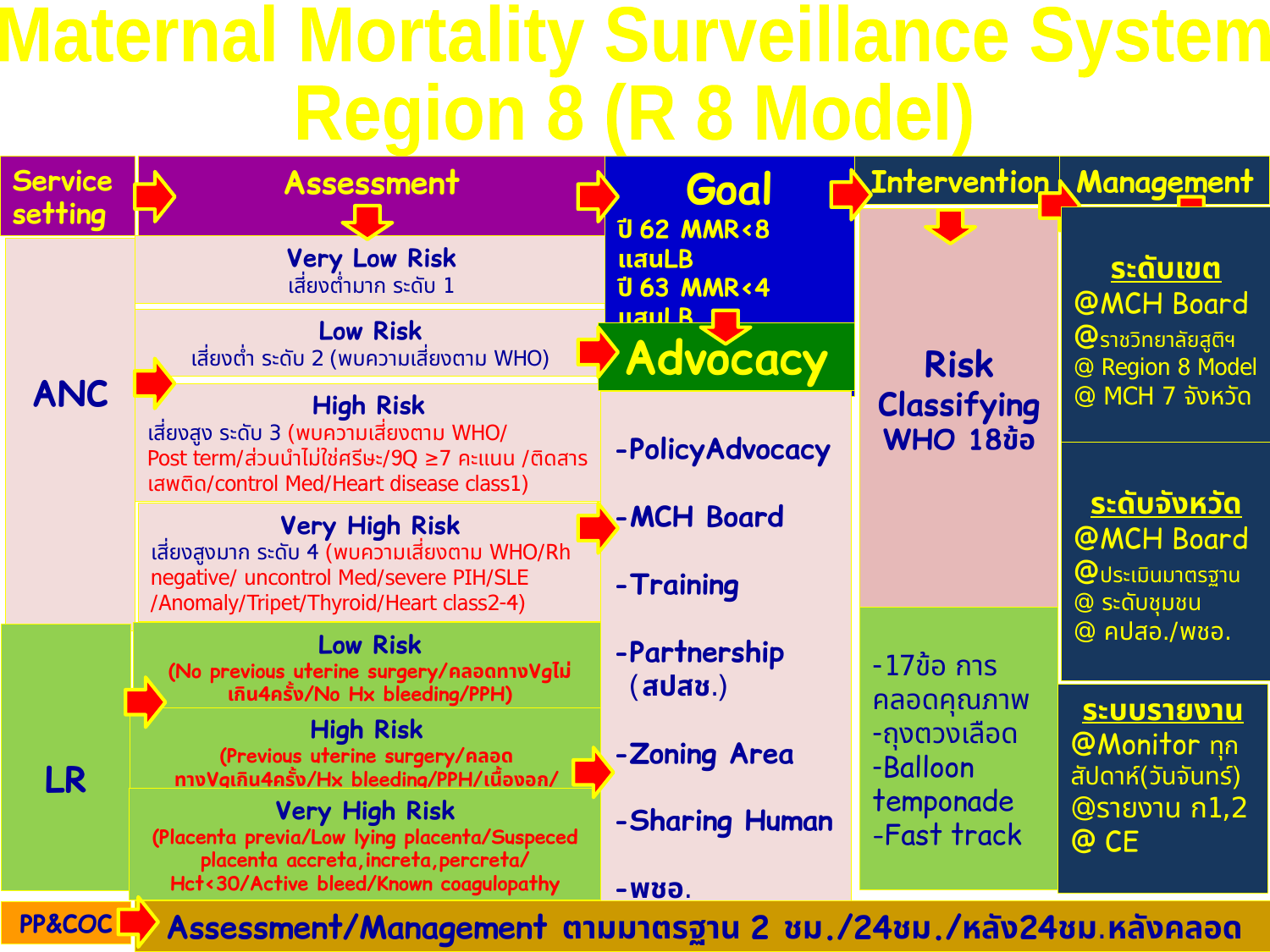

Maternal Mortality Surveillance System
Region 8 (R 8 Model)
Service setting
Assessment

Goal
ปี 62 MMR<8 แสนLB
ปี 63 MMR<4 แสนLB
ปี 64 MMR=0  แสนLB
Intervention
Management

Risk Classifying
WHO 18ข้อ

ระดับเขต
@MCH Board
@ราชวิทยาลัยสูติฯ
@ Region 8 Model
@ MCH 7 จังหวัด

ANC

Very Low Risk
เสี่ยงต่ำมาก ระดับ 1
Low Risk
เสี่ยงต่ำ ระดับ 2 (พบความเสี่ยงตาม WHO)

Advocacy

High Risk
เสี่ยงสูง ระดับ 3 (พบความเสี่ยงตาม WHO/
Post term/ส่วนนำไม่ใช่ศรีษะ/9Q ≥7 คะแนน /ติดสารเสพติด/control Med/Heart disease class1)

-PolicyAdvocacy

-MCH Board

-Training

-Partnership
  (สปสช.)

-Zoning Area

-Sharing Human

-พชอ.

ระดับจังหวัด
@MCH Board
@ประเมินมาตรฐาน
@ ระดับชุมชน
@ คปสอ./พชอ.

Very High Risk
เสี่ยงสูงมาก ระดับ 4 (พบความเสี่ยงตาม WHO/Rh negative/ uncontrol Med/severe PIH/SLE
/Anomaly/Tripet/Thyroid/Heart class2-4)

-17ข้อ การคลอดคุณภาพ
-ถุงตวงเลือด
-Balloon temponade
-Fast track

LR

Low Risk
(No previous uterine surgery/คลอดทางVgไม่เกิน4ครั้ง/No Hx bleeding/PPH)

ระบบรายงาน
@Monitor ทุกสัปดาห์(วันจันทร์)
@รายงาน ก1,2
@ CE

High Risk
(Previous uterine surgery/คลอดทางVgเกิน4ครั้ง/Hx bleeding/PPH/เนื้องอก/ Chorioamniotis)

Very High Risk
(Placenta previa/Low lying placenta/Suspeced placenta accreta,increta,percreta/ Hct<30/Active bleed/Known coagulopathy

Assessment/Management ตามมาตรฐาน 2 ชม./24ชม./หลัง24ชม.หลังคลอด
PP&COC